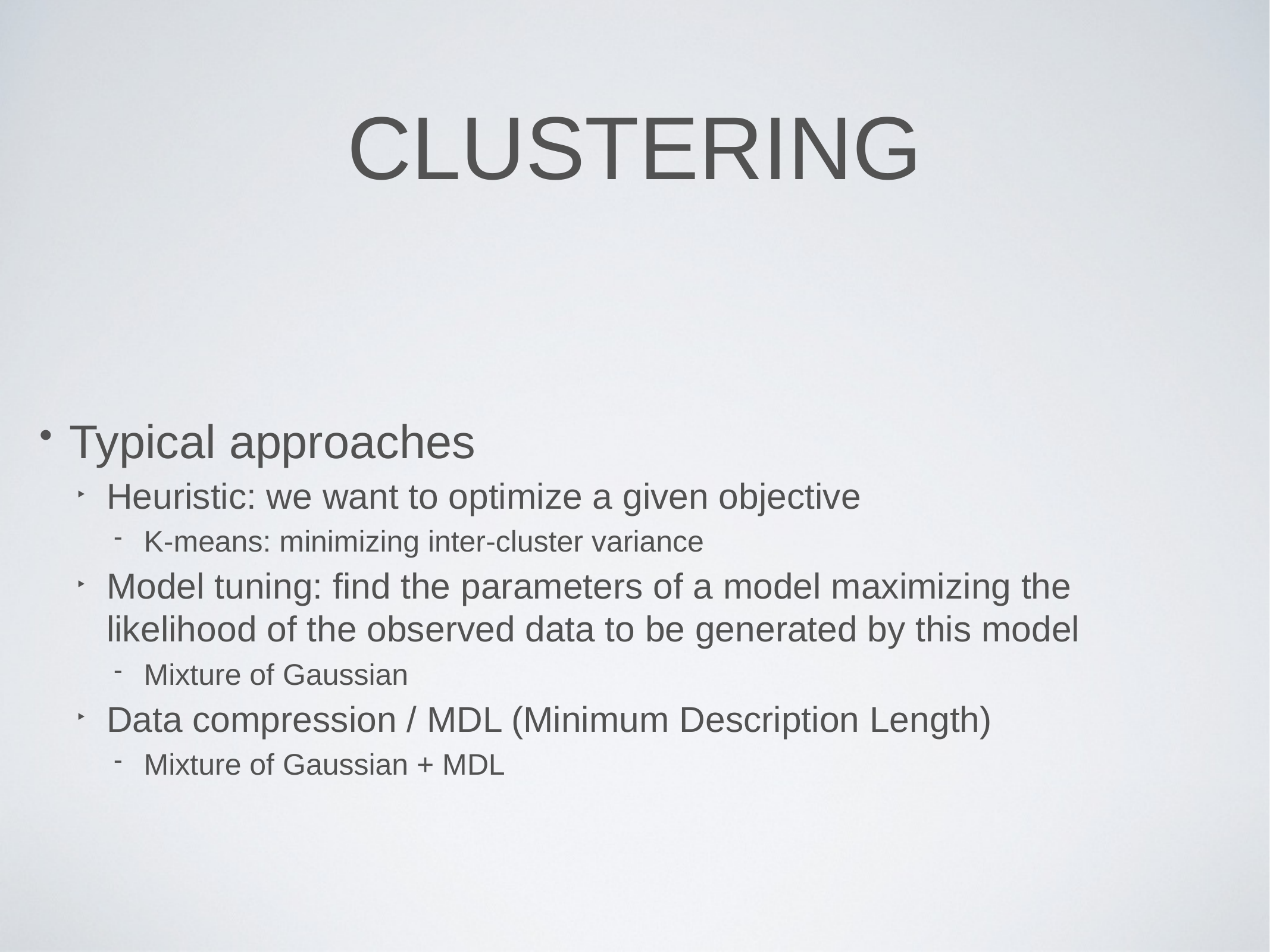

# Clustering
Typical approaches
Heuristic: we want to optimize a given objective
K-means: minimizing inter-cluster variance
Model tuning: find the parameters of a model maximizing the likelihood of the observed data to be generated by this model
Mixture of Gaussian
Data compression / MDL (Minimum Description Length)
Mixture of Gaussian + MDL
4